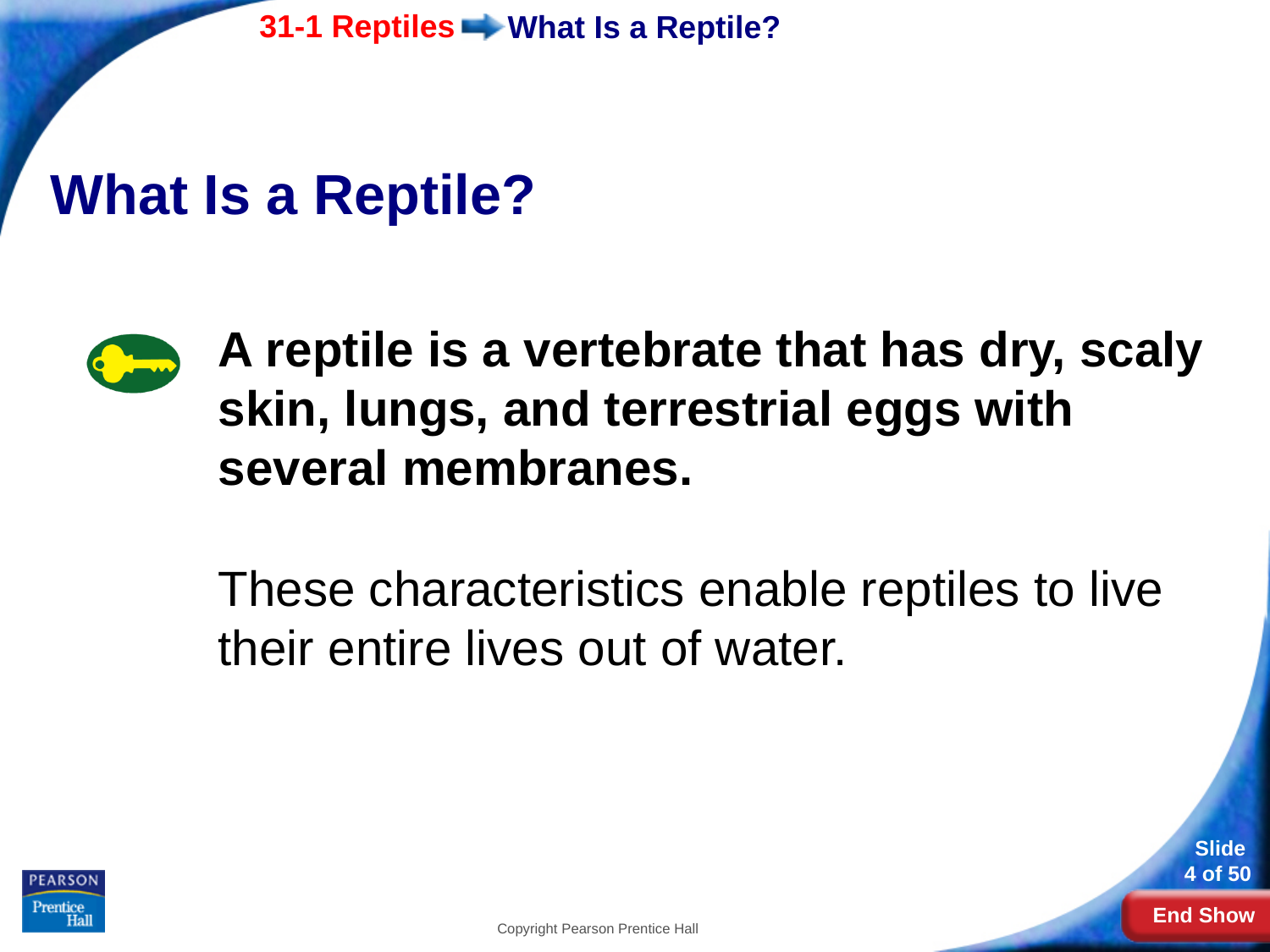

# What Is a Reptile?
What Is a Reptile?
A reptile is a vertebrate that has dry, scaly skin, lungs, and terrestrial eggs with several membranes.
These characteristics enable reptiles to live their entire lives out of water.
Copyright Pearson Prentice Hall